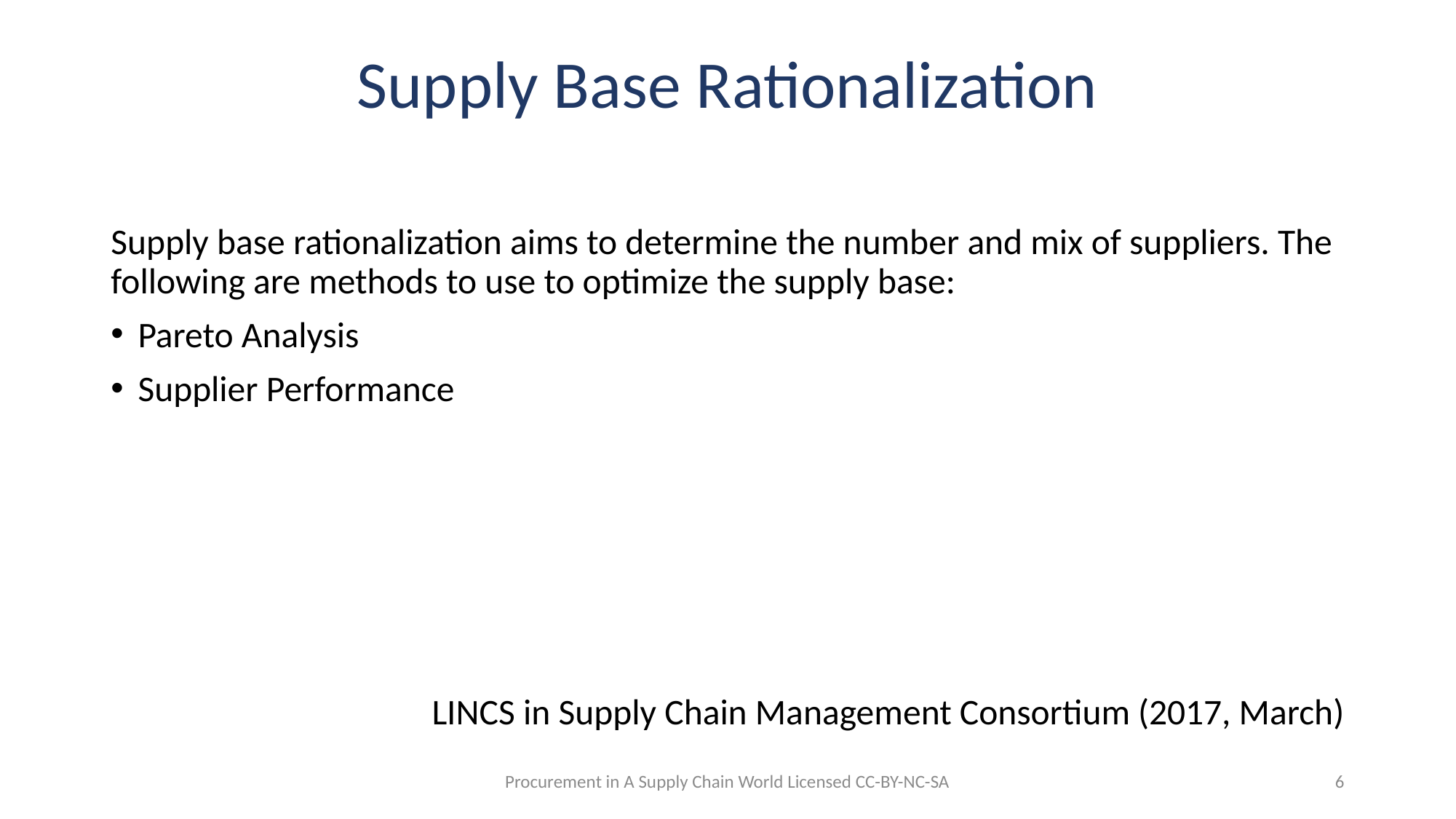

# Supply Base Rationalization

Supply base rationalization aims to determine the number and mix of suppliers. The following are methods to use to optimize the supply base:
Pareto Analysis
Supplier Performance

LINCS in Supply Chain Management Consortium (2017, March)

Procurement in A Supply Chain World Licensed CC-BY-NC-SA
6